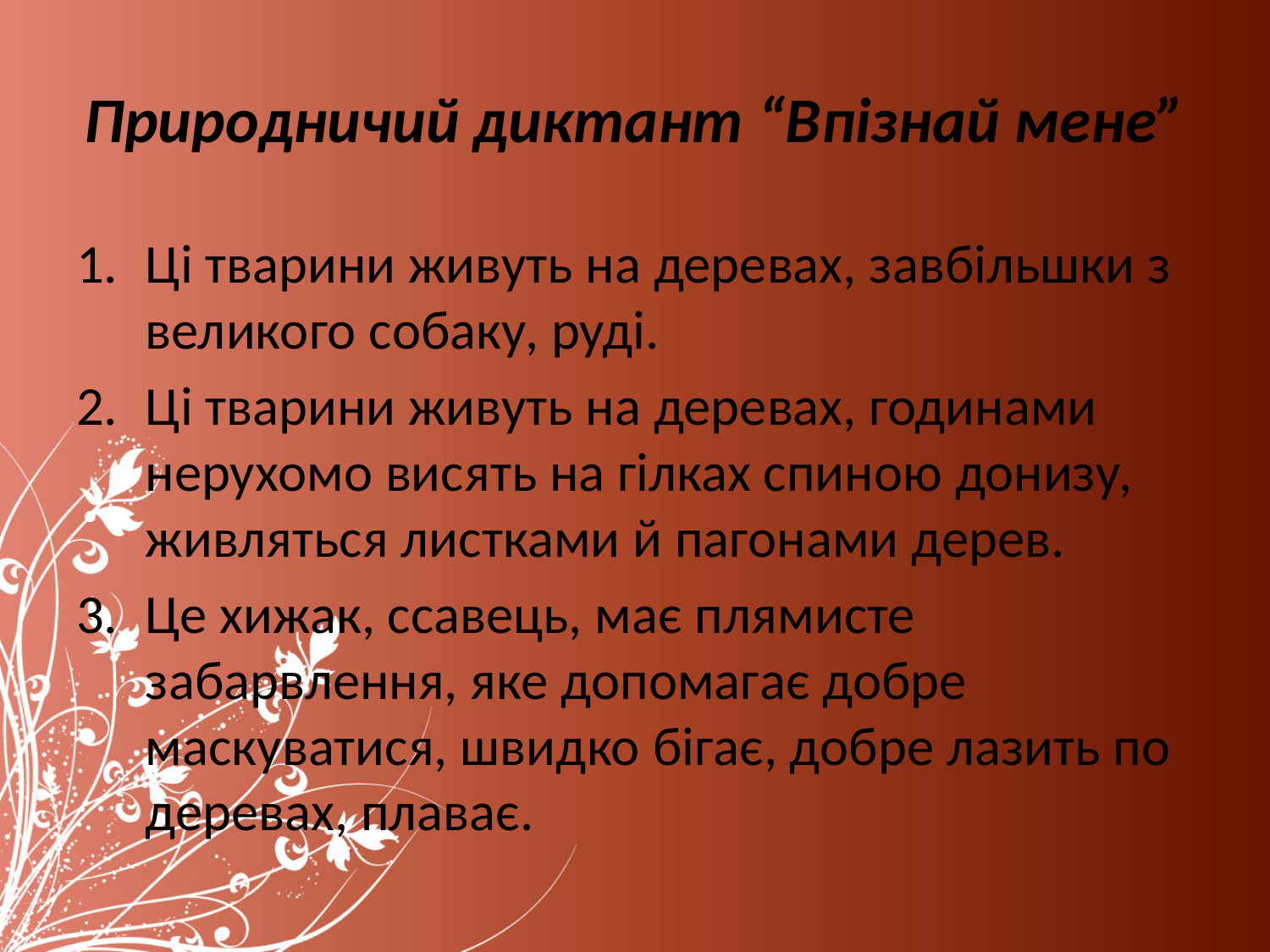

# Природничий диктант “Впізнай мене”
Ці тварини живуть на деревах, завбільшки з великого собаку, руді.
Ці тварини живуть на деревах, годинами нерухомо висять на гілках спиною донизу, живляться листками й пагонами дерев.
Це хижак, ссавець, має плямисте забарвлення, яке допомагає добре маскуватися, швидко бігає, добре лазить по деревах, плаває.